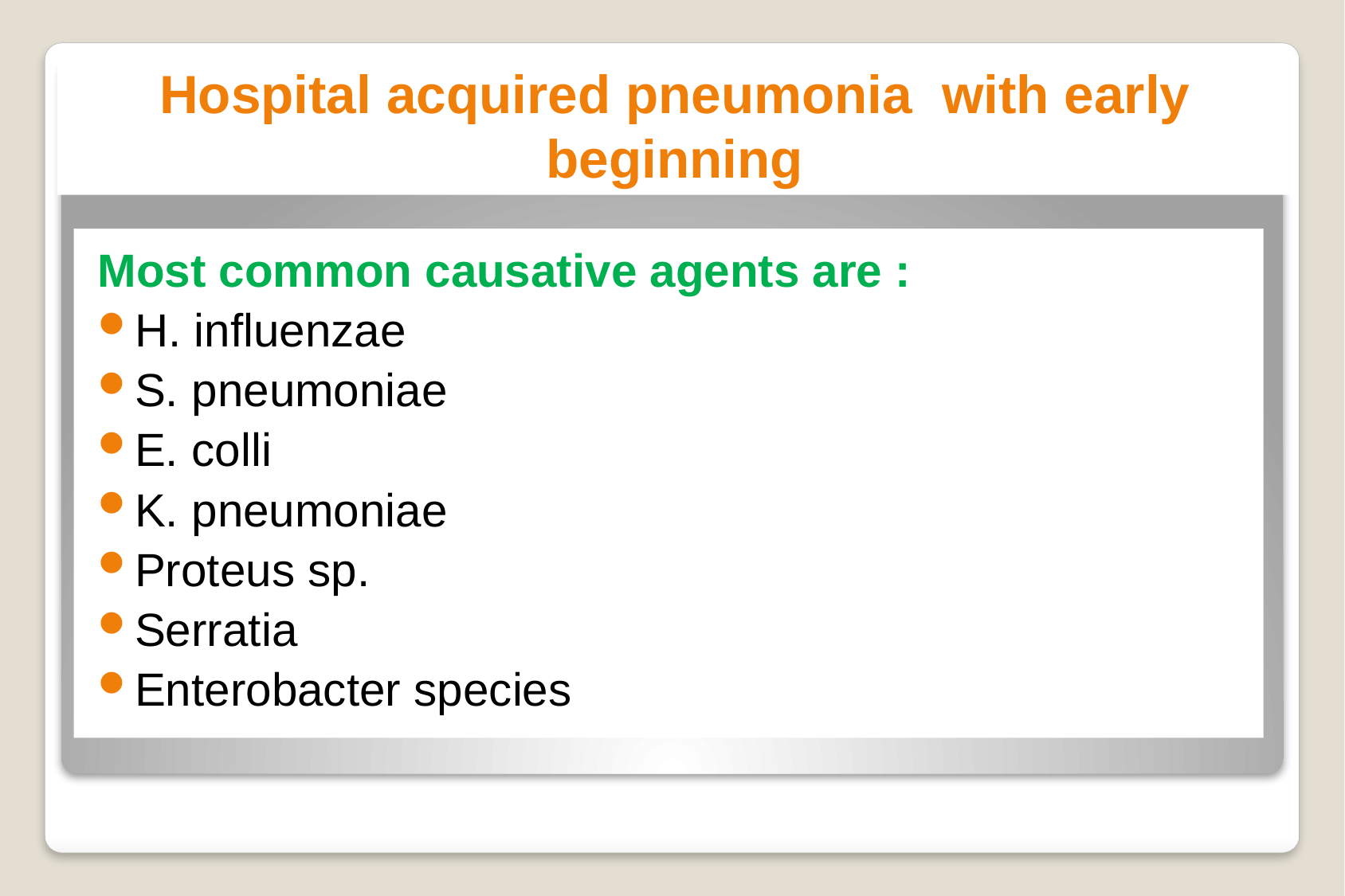

# Hospital acquired pneumonia  with early beginning
Most common causative agents are :
H. influenzae
S. pneumoniae
E. colli
K. pneumoniae
Proteus sp.
Serratia
Enterobacter species